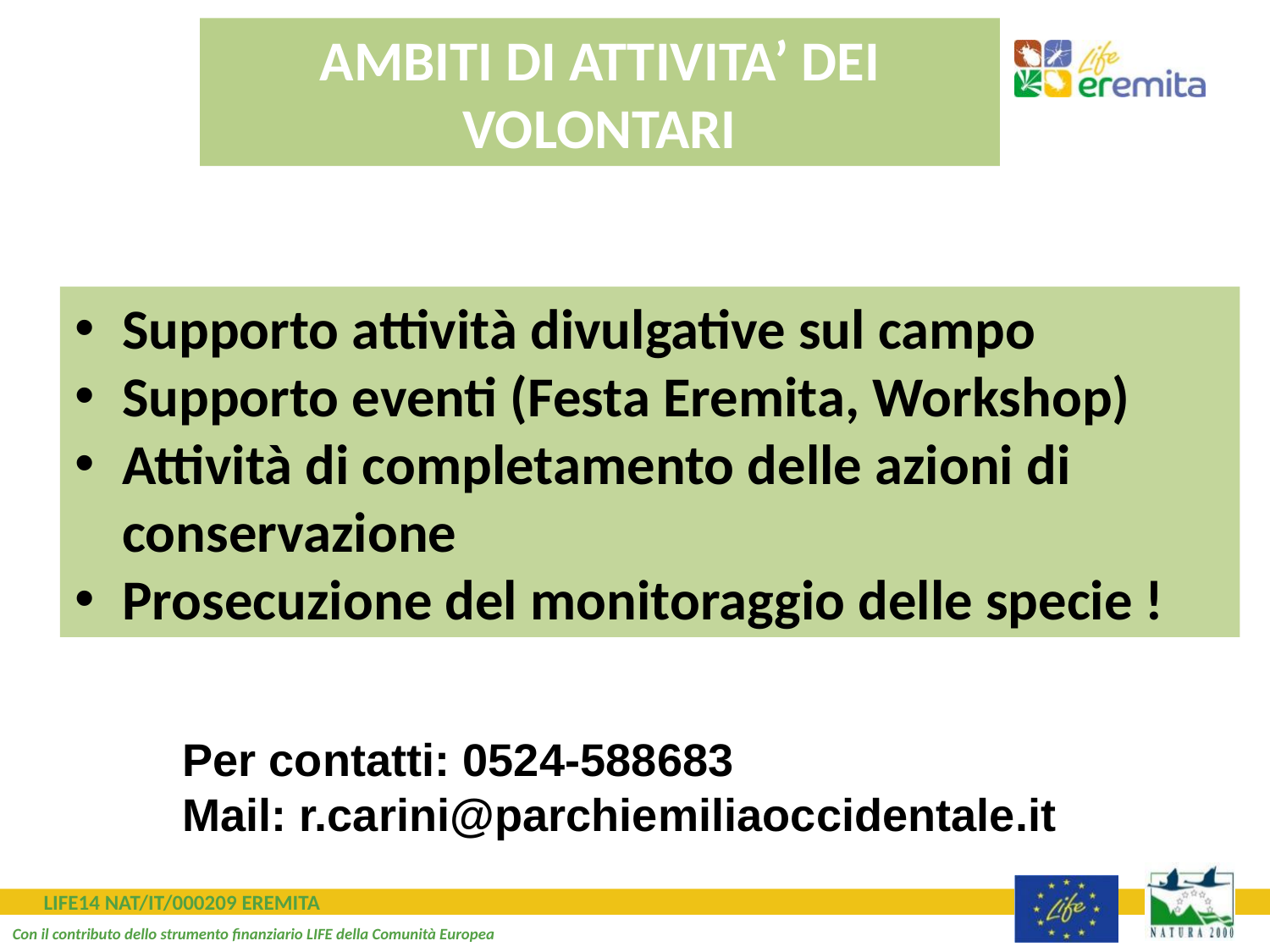

AMBITI DI ATTIVITA’ DEI VOLONTARI
Supporto attività divulgative sul campo
Supporto eventi (Festa Eremita, Workshop)
Attività di completamento delle azioni di conservazione
Prosecuzione del monitoraggio delle specie !
Per contatti: 0524-588683
Mail: r.carini@parchiemiliaoccidentale.it